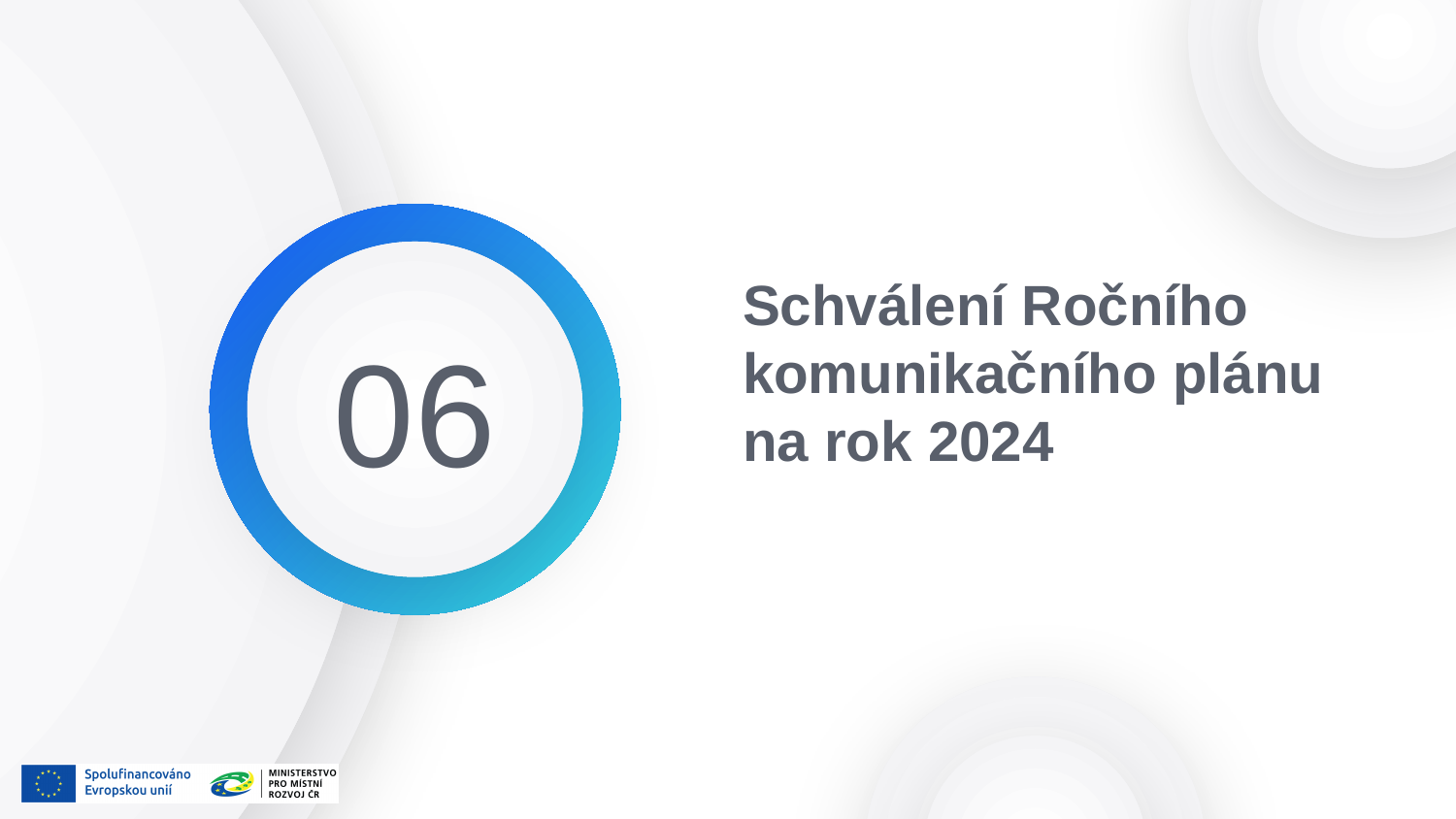

# Schválení Ročního komunikačního plánu na rok 2024
06